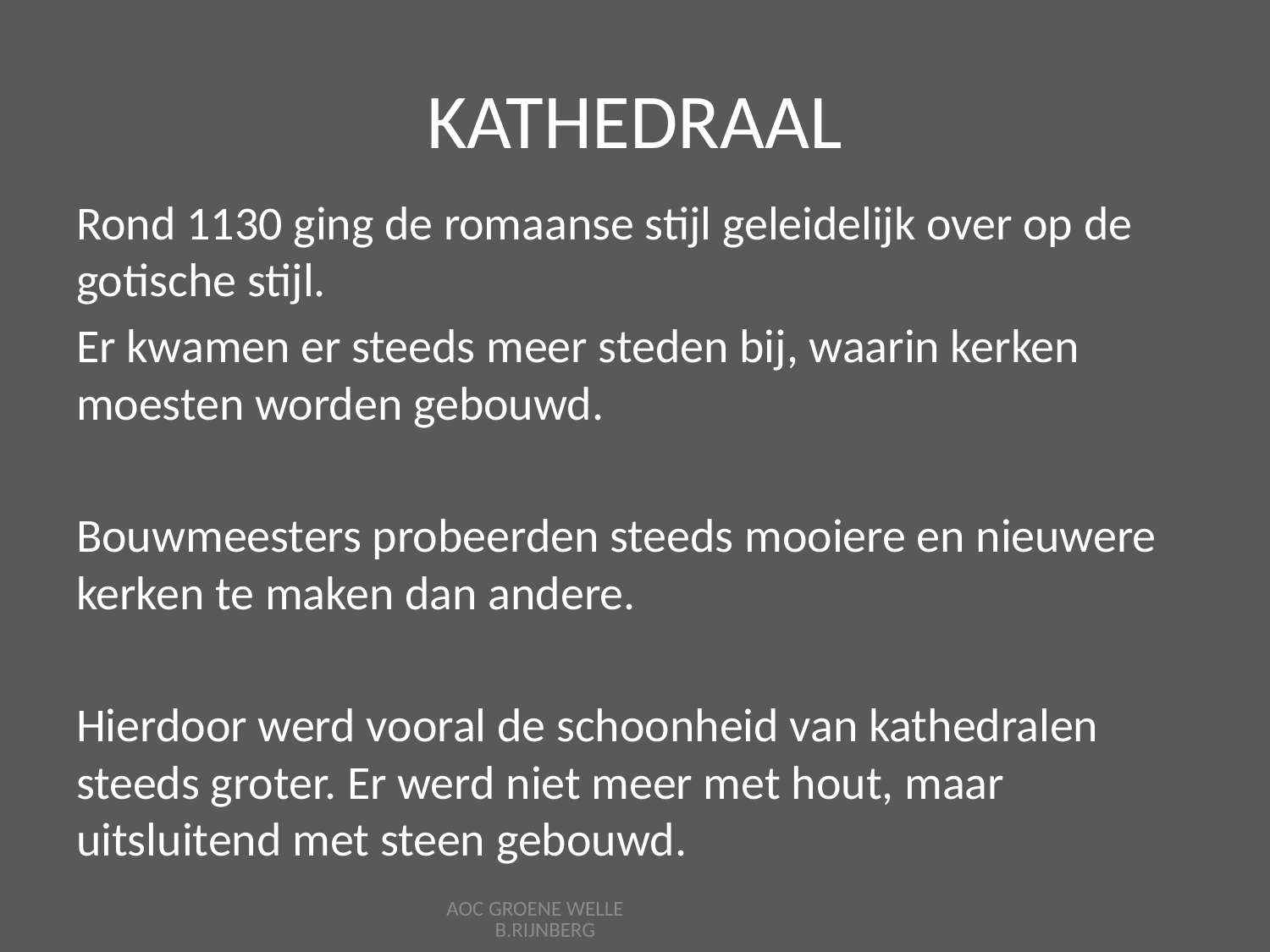

# KATHEDRAAL
Rond 1130 ging de romaanse stijl geleidelijk over op de gotische stijl.
Er kwamen er steeds meer steden bij, waarin kerken moesten worden gebouwd.

Bouwmeesters probeerden steeds mooiere en nieuwere kerken te maken dan andere.

Hierdoor werd vooral de schoonheid van kathedralen steeds groter. Er werd niet meer met hout, maar uitsluitend met steen gebouwd.
AOC GROENE WELLE                                                  B.RIJNBERG